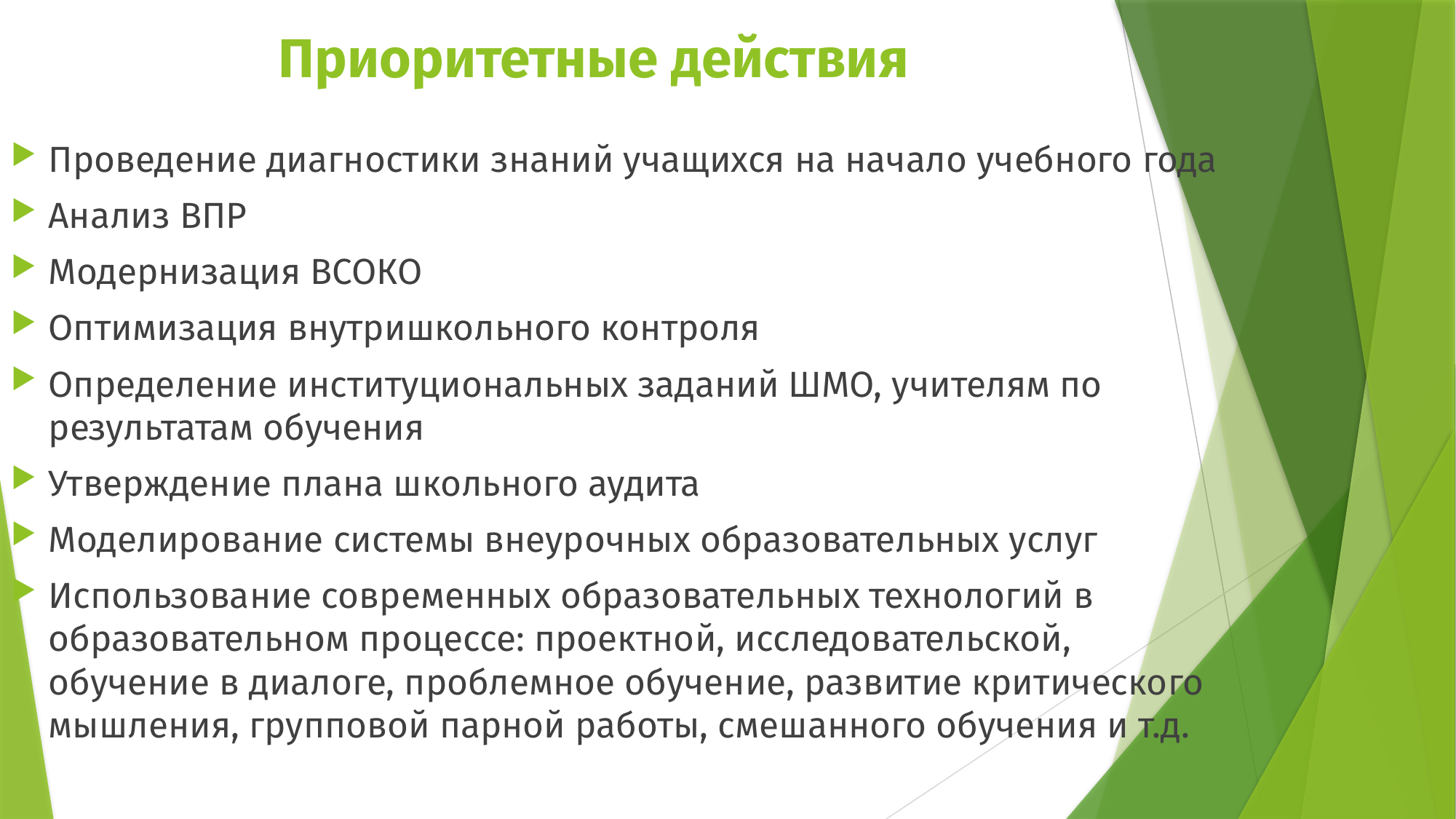

# Приоритетные действия
Проведение диагностики знаний учащихся на начало учебного года
Анализ ВПР
Модернизация ВСОКО
Оптимизация внутришкольного контроля
Определение институциональных заданий ШМО, учителям по результатам обучения
Утверждение плана школьного аудита
Моделирование системы внеурочных образовательных услуг
Использование современных образовательных технологий в образовательном процессе: проектной, исследовательской, обучение в диалоге, проблемное обучение, развитие критического мышления, групповой парной работы, смешанного обучения и т.д.